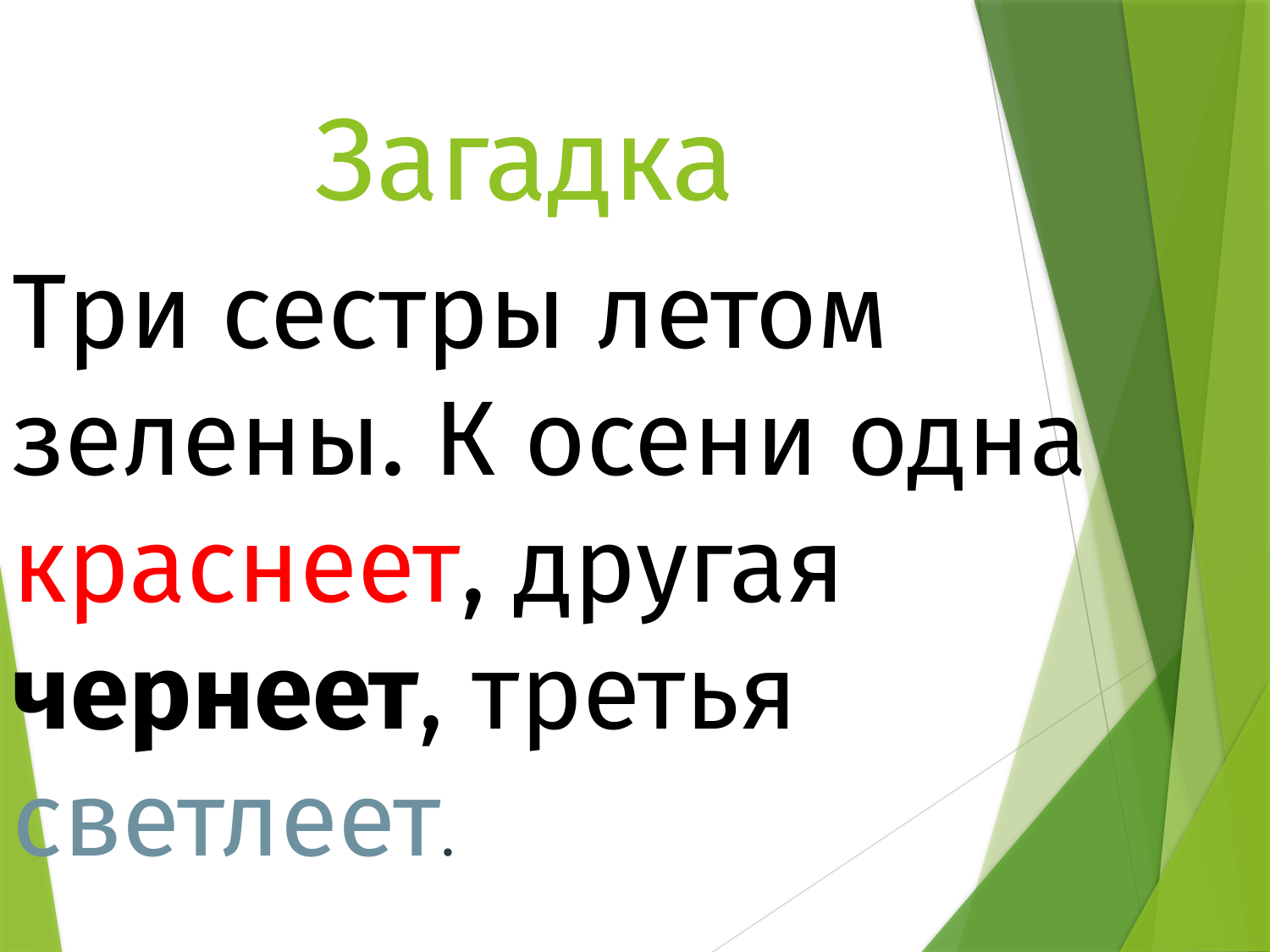

# Загадка
Три сестры летом зелены. К осени одна краснеет, другая чернеет, третья светлеет.